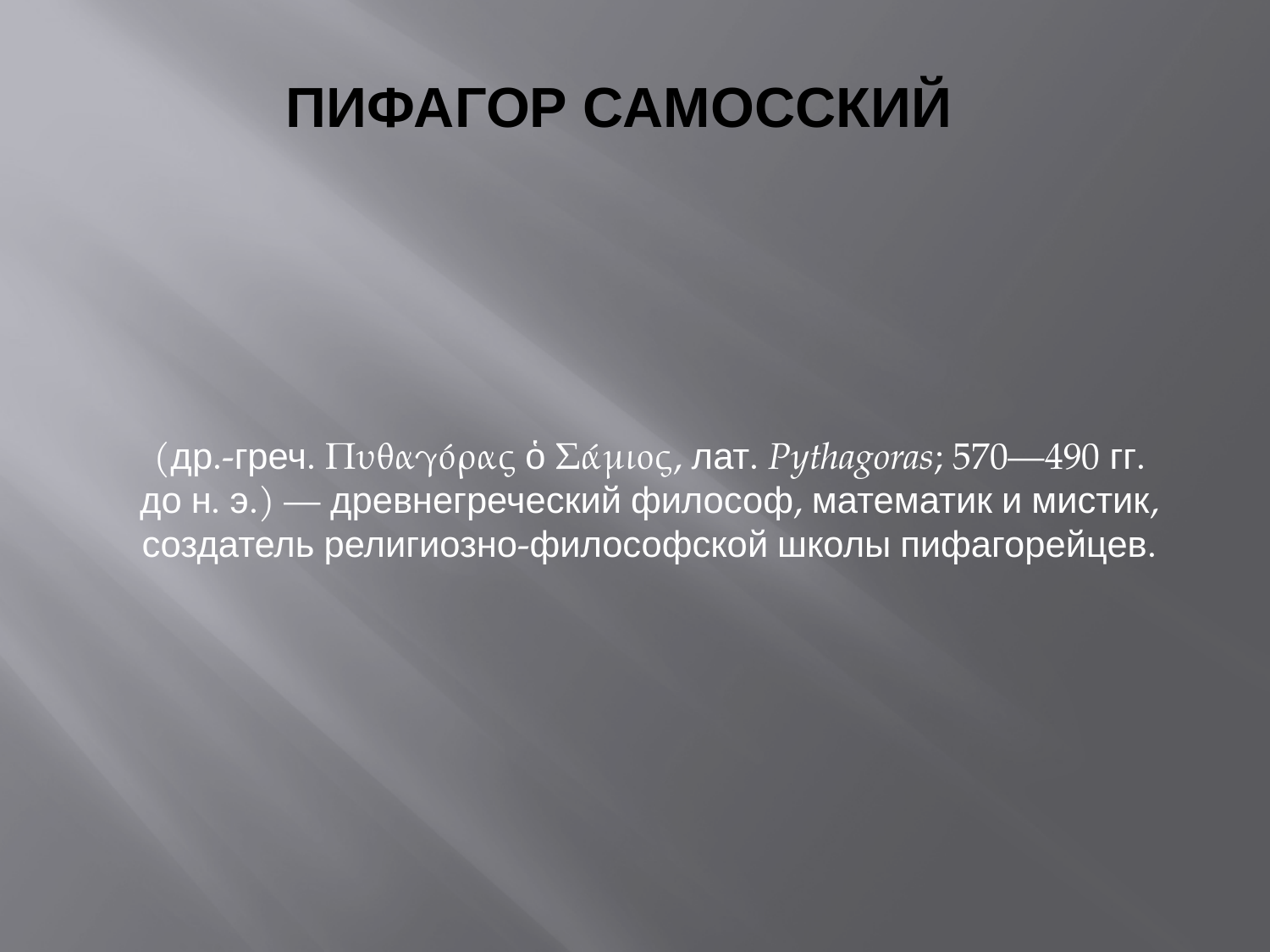

# Пифагор Самосский
(др.-греч. Πυθαγόρας ὁ Σάμιος, лат. Pythagoras; 570—490 гг. до н. э.) — древнегреческий философ, математик и мистик, создатель религиозно-философской школы пифагорейцев.